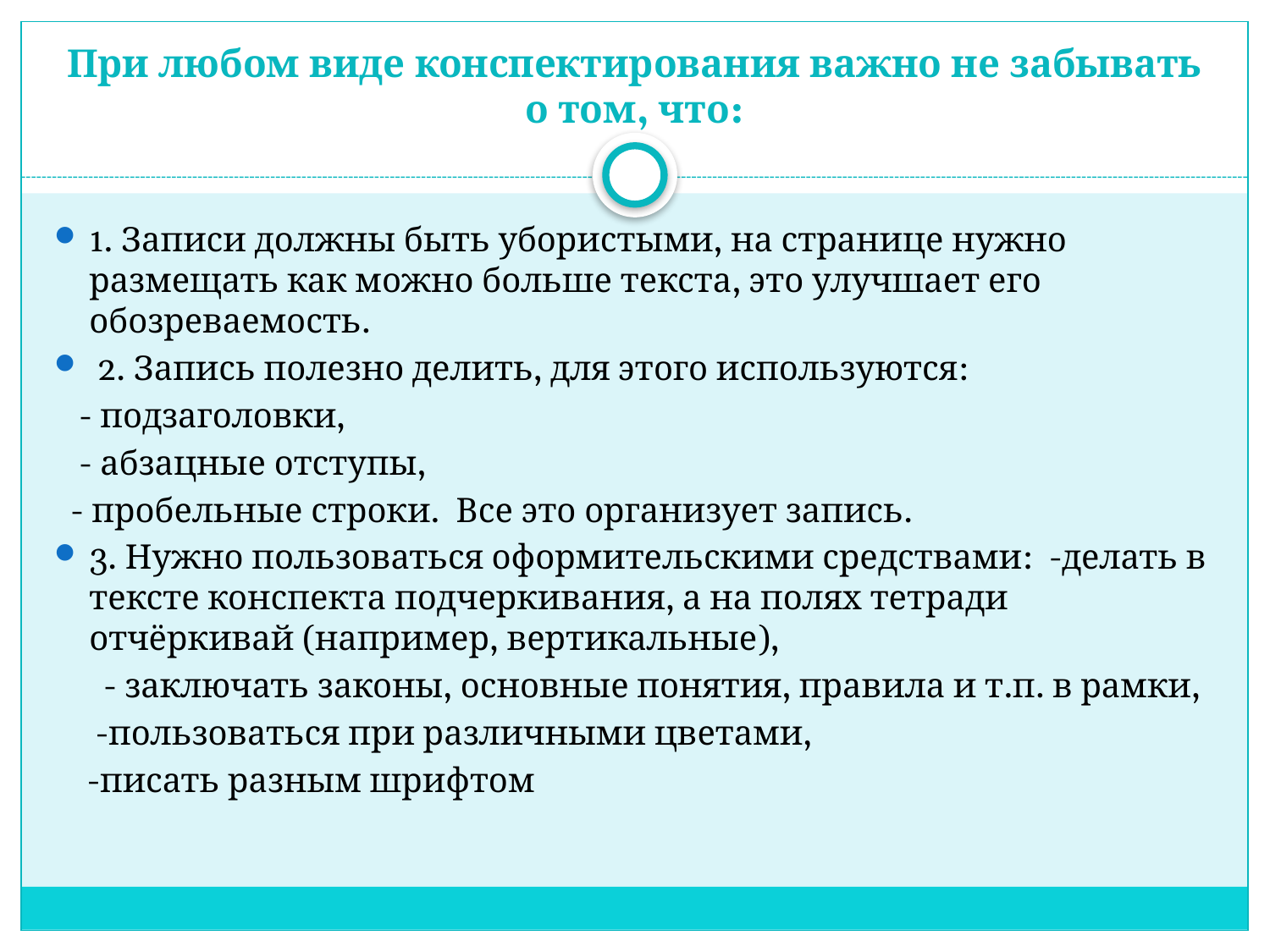

# При любом виде конспектирования важно не забывать о том, что:
1. Записи должны быть убористыми, на странице нужно размещать как можно больше текста, это улучшает его обозреваемость.
 2. Запись полезно делить, для этого используются:
   - подзаголовки,
   - абзацные отступы,
  - пробельные строки.  Все это организует запись.
3. Нужно пользоваться оформительскими средствами:  -делать в тексте конспекта подчеркивания, а на полях тетради отчёркивай (например, вертикальные),
      - заключать законы, основные понятия, правила и т.п. в рамки,
     -пользоваться при различными цветами,
    -писать разным шрифтом